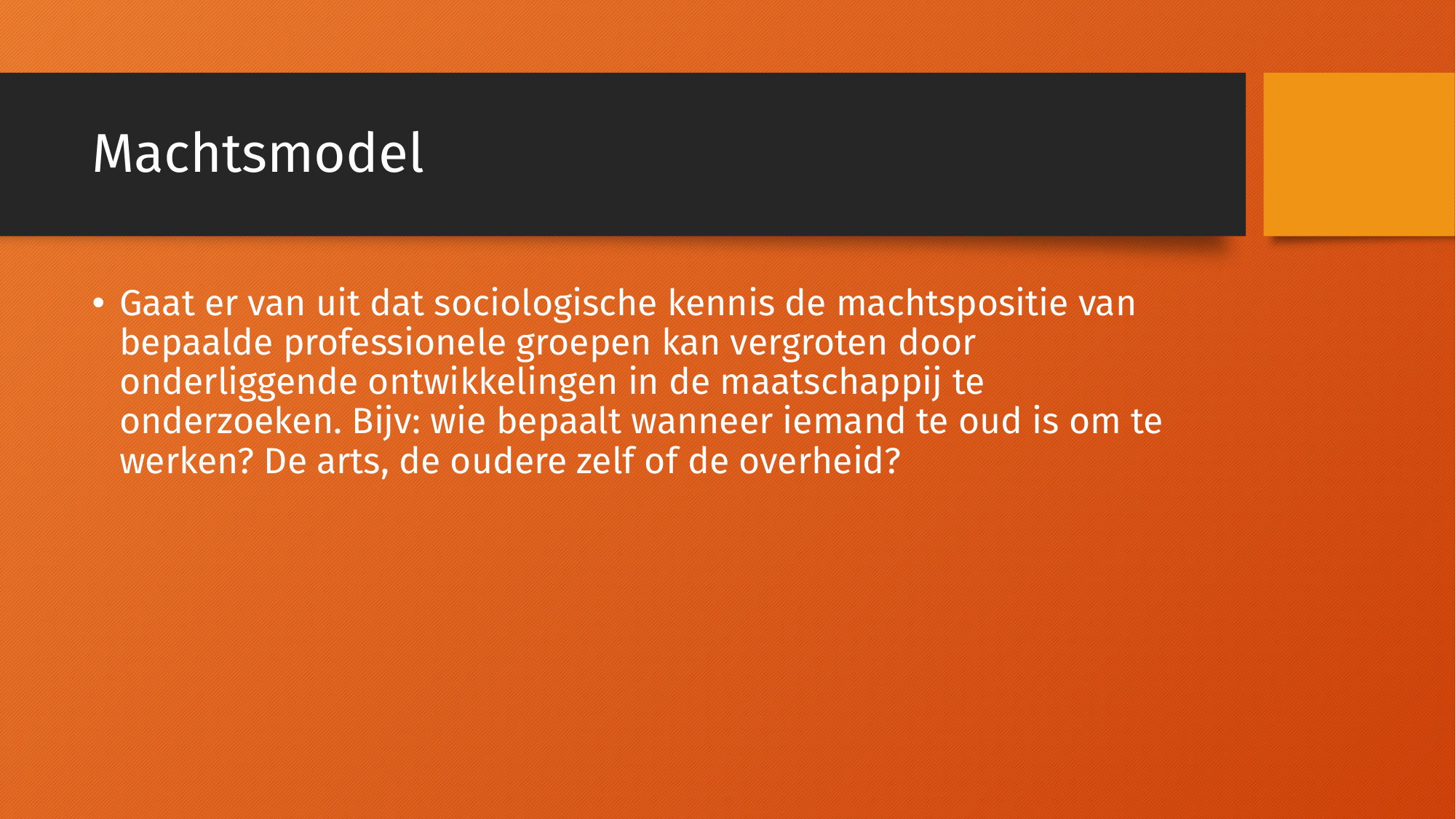

# Machtsmodel
Gaat er van uit dat sociologische kennis de machtspositie van bepaalde professionele groepen kan vergroten door onderliggende ontwikkelingen in de maatschappij te onderzoeken. Bijv: wie bepaalt wanneer iemand te oud is om te werken? De arts, de oudere zelf of de overheid?